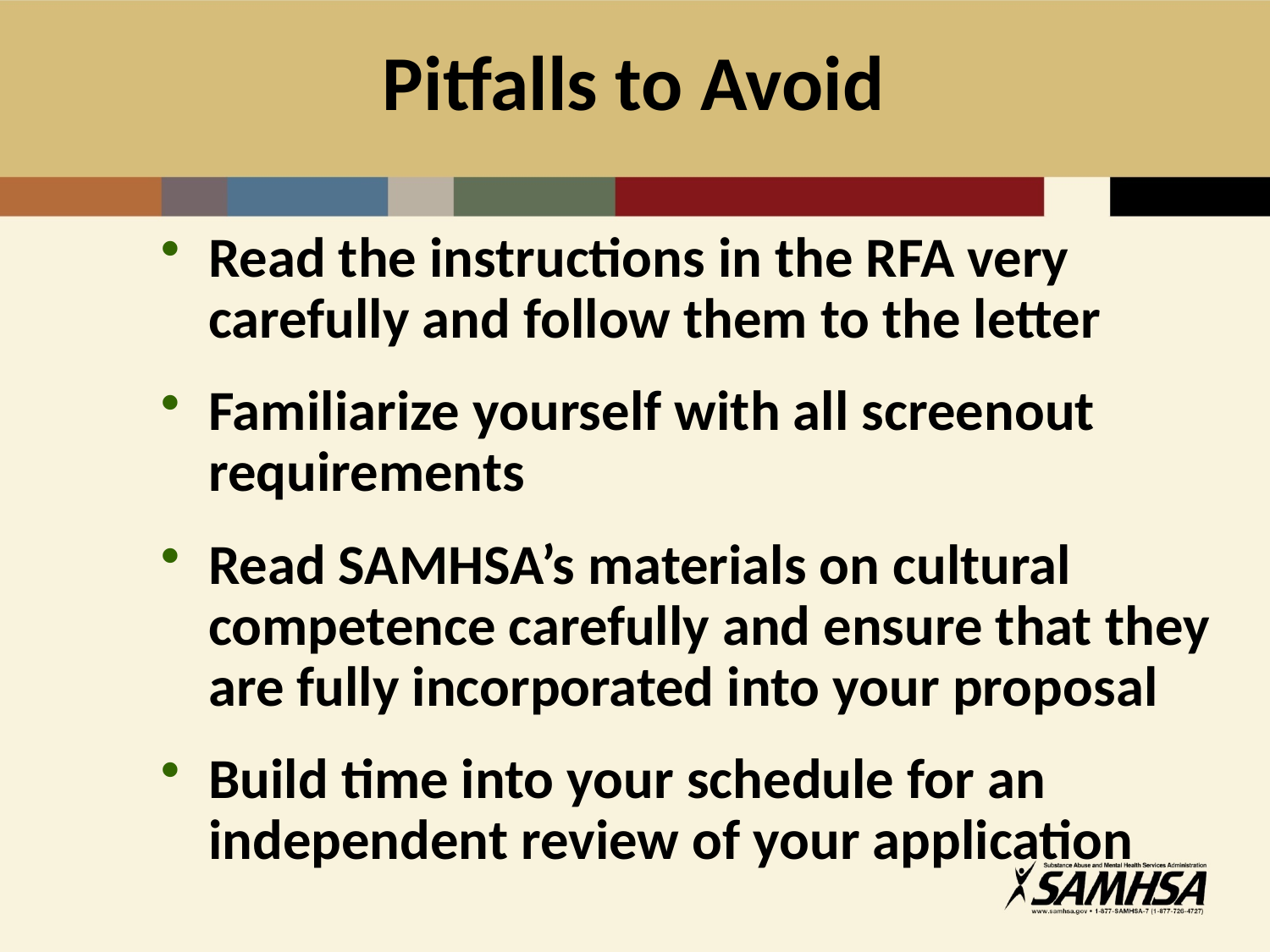

# Pitfalls to Avoid
Read the instructions in the RFA very carefully and follow them to the letter
Familiarize yourself with all screenout requirements
Read SAMHSA’s materials on cultural competence carefully and ensure that they are fully incorporated into your proposal
Build time into your schedule for an independent review of your application